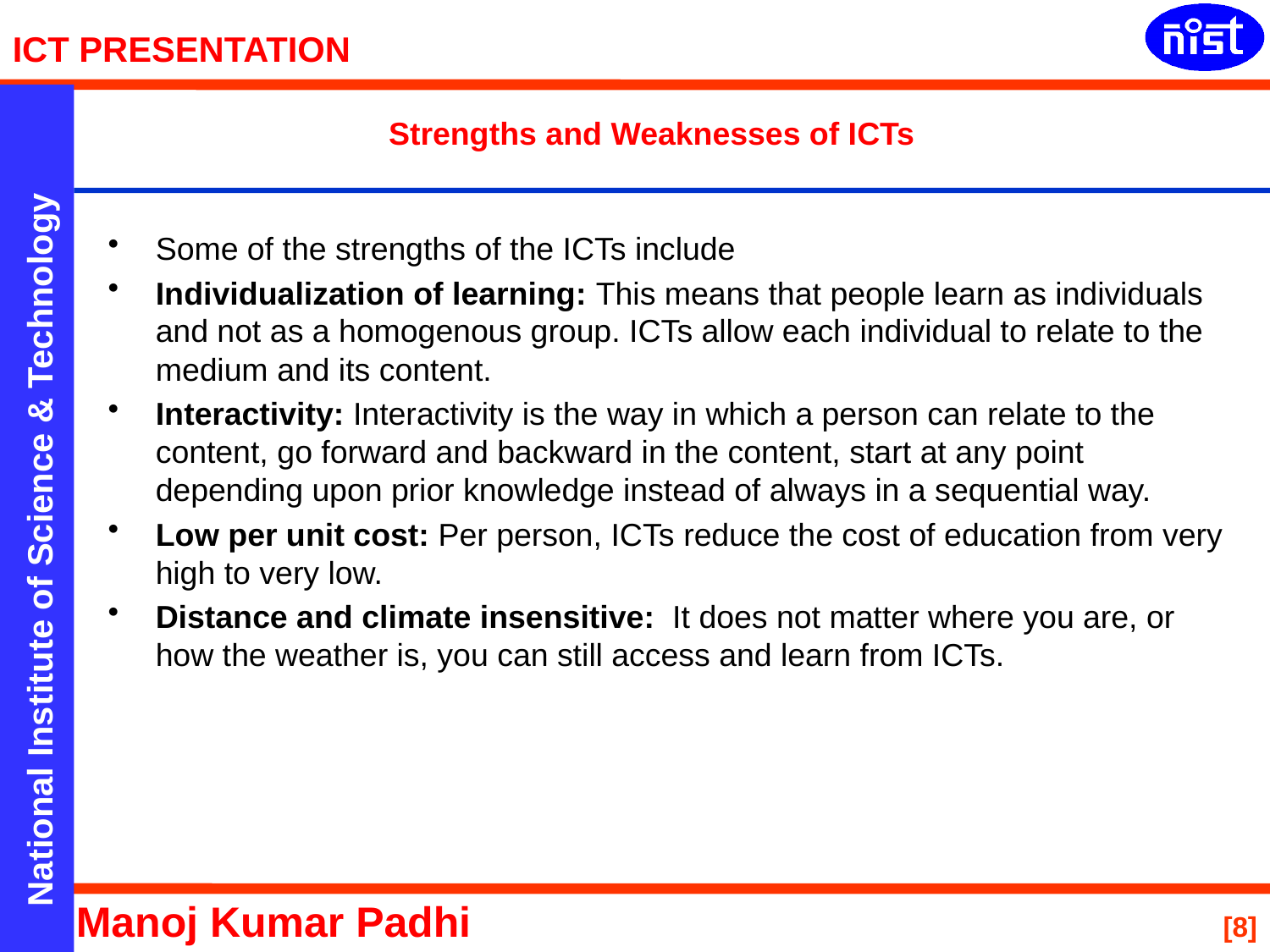

# Strengths and Weaknesses of ICTs

Some of the strengths of the ICTs include
Individualization of learning: This means that people learn as individuals and not as a homogenous group. ICTs allow each individual to relate to the medium and its content.
Interactivity: Interactivity is the way in which a person can relate to the content, go forward and backward in the content, start at any point depending upon prior knowledge instead of always in a sequential way.
Low per unit cost: Per person, ICTs reduce the cost of education from very high to very low.
Distance and climate insensitive:  It does not matter where you are, or how the weather is, you can still access and learn from ICTs.